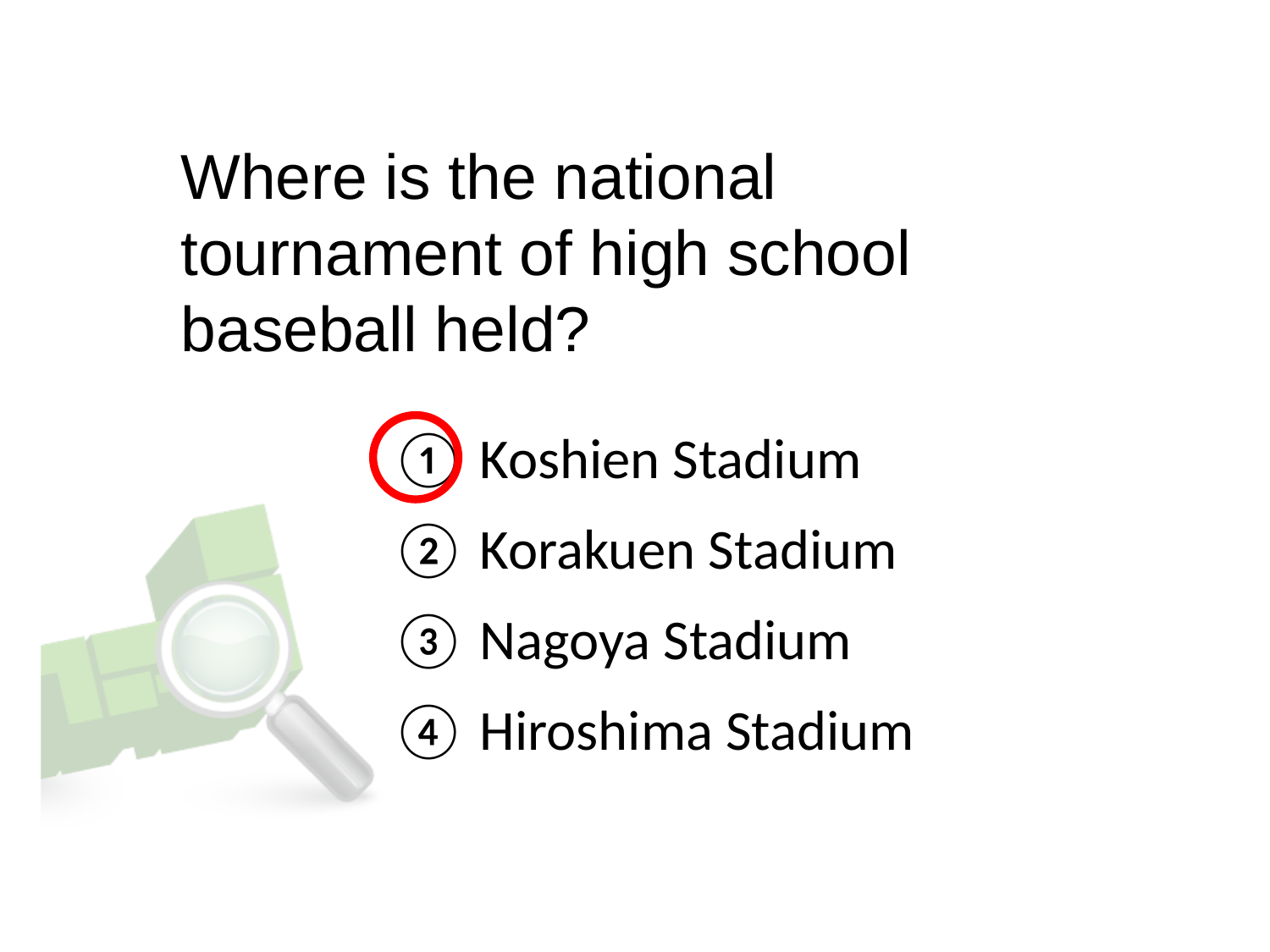

# Where is the national tournament of high school baseball held?

① Koshien Stadium
② Korakuen Stadium
③ Nagoya Stadium
④ Hiroshima Stadium